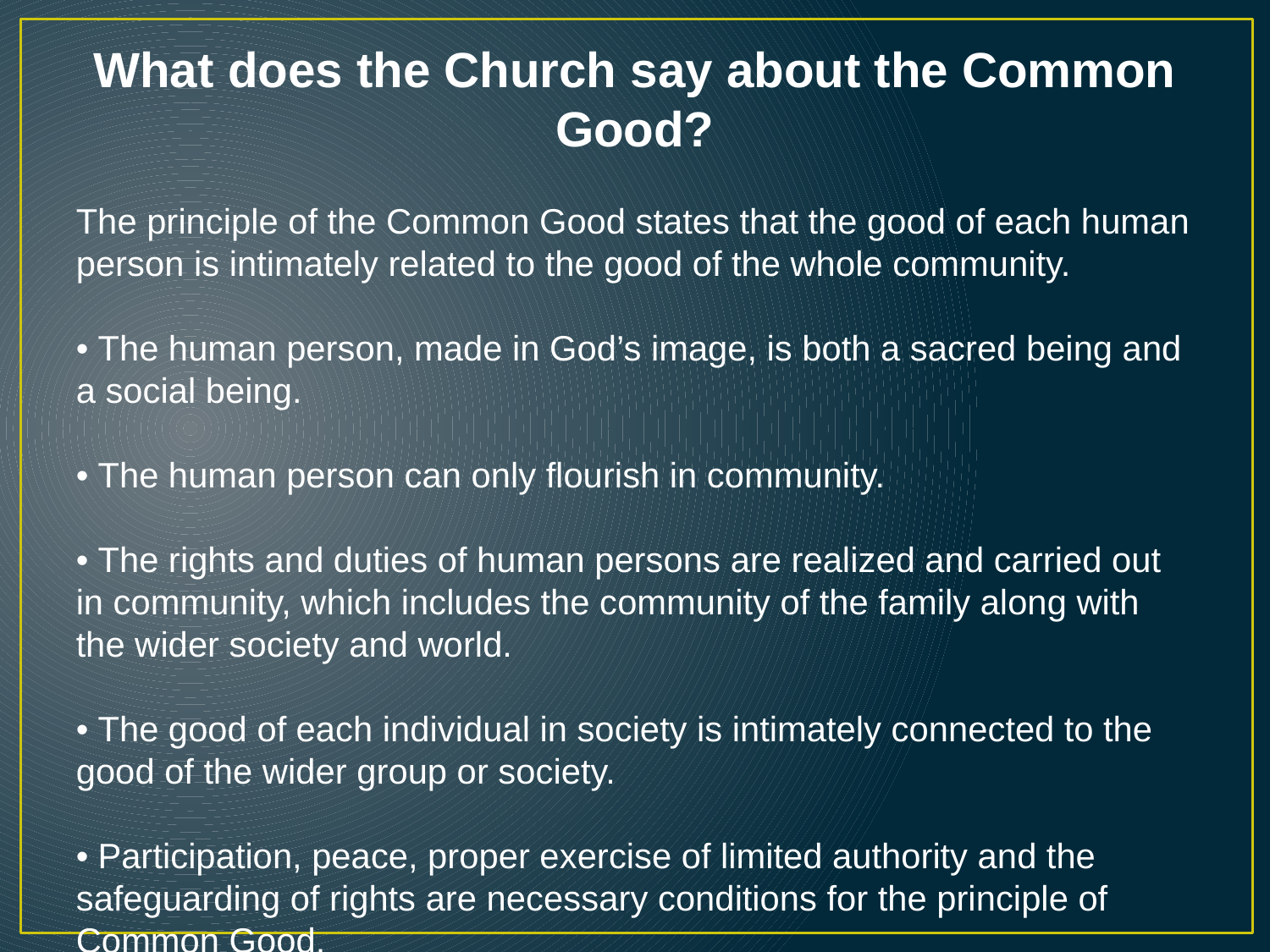

What does the Church say about the Common Good?

The principle of the Common Good states that the good of each human person is intimately related to the good of the whole community.

• The human person, made in God’s image, is both a sacred being and a social being.

• The human person can only flourish in community.

• The rights and duties of human persons are realized and carried out in community, which includes the community of the family along with the wider society and world.

• The good of each individual in society is intimately connected to the good of the wider group or society.

• Participation, peace, proper exercise of limited authority and the safeguarding of rights are necessary conditions for the principle of Common Good.